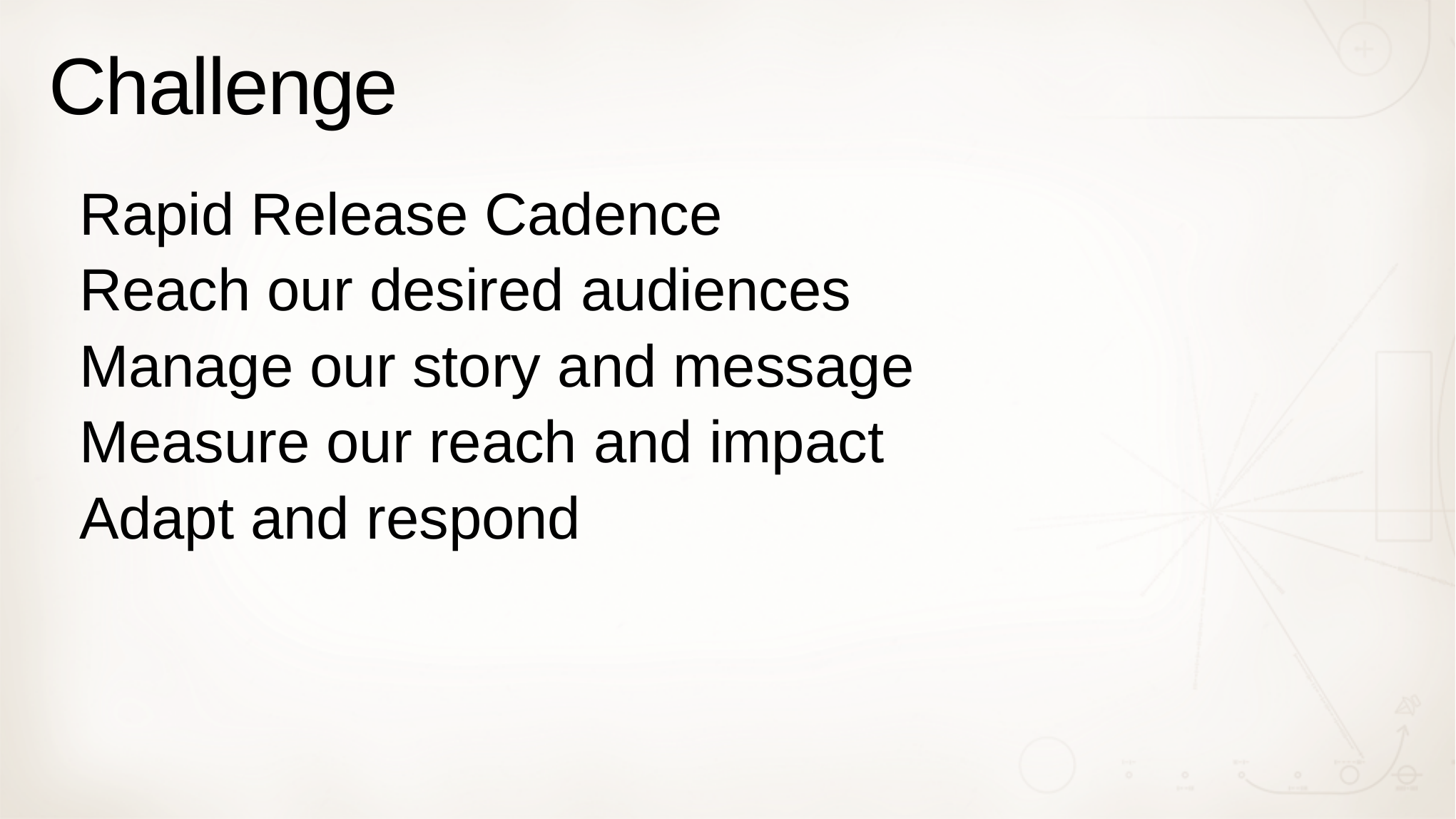

# Challenge
Rapid Release Cadence
Reach our desired audiences
Manage our story and message
Measure our reach and impact
Adapt and respond